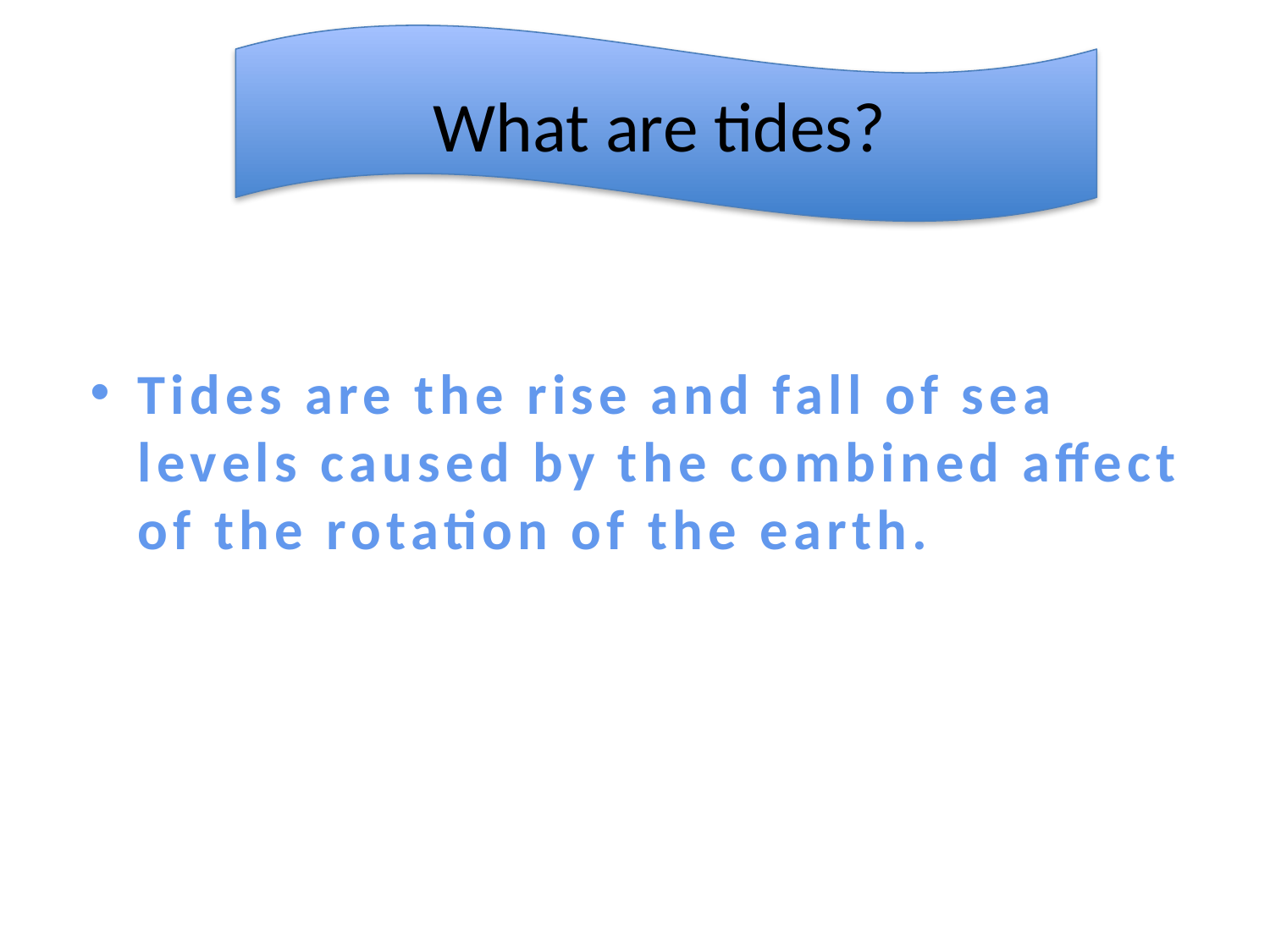

# What are tides?
What are tides?
Tides are the rise and fall of sea levels caused by the combined affect of the rotation of the earth.